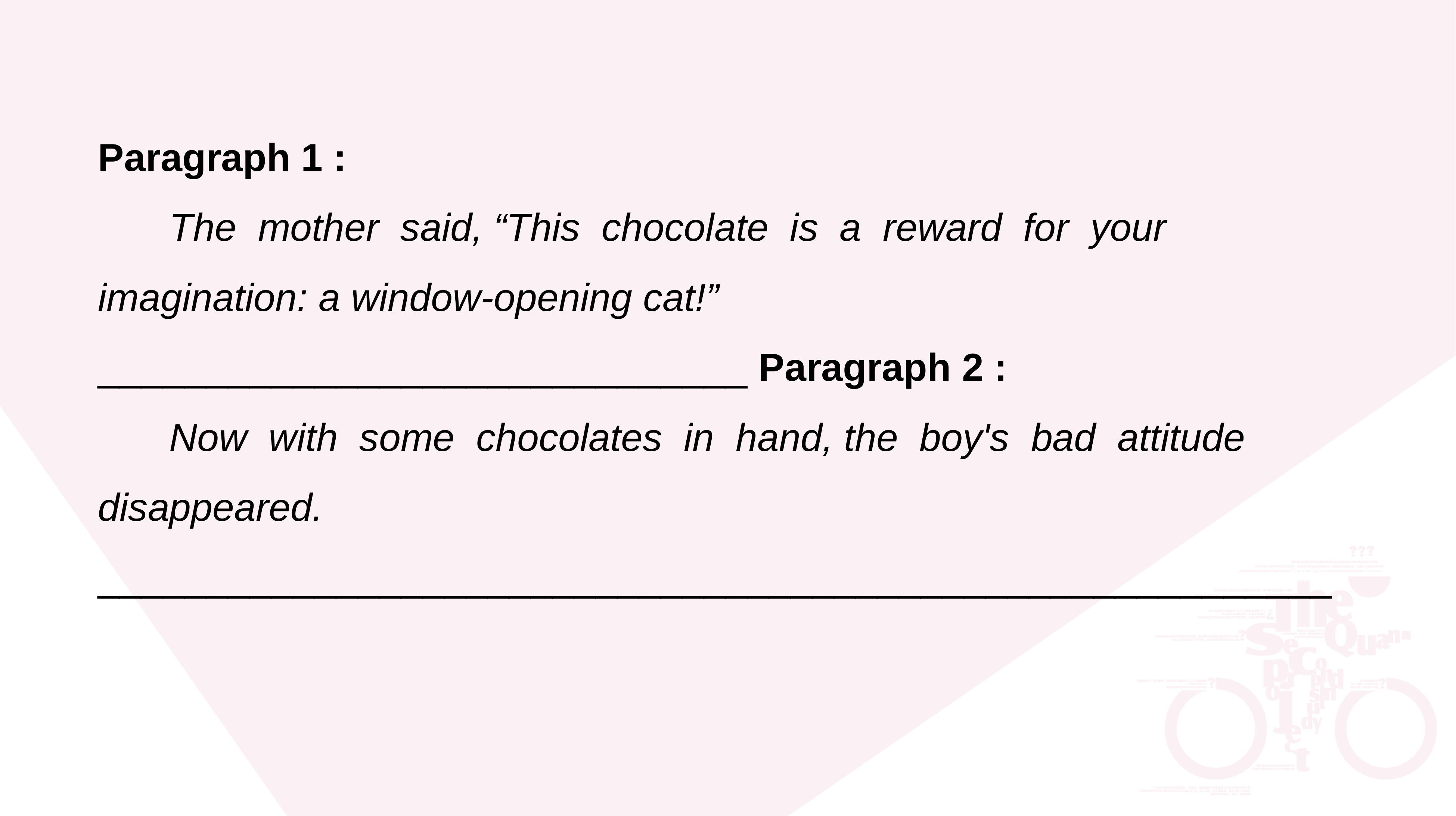

Paragraph 1 :
    The  mother  said, “This  chocolate  is  a  reward  for  your imagination: a window-opening cat!” ______________________________ Paragraph 2 :
    Now  with  some  chocolates  in  hand, the  boy's  bad  attitude disappeared. _________________________________________________________